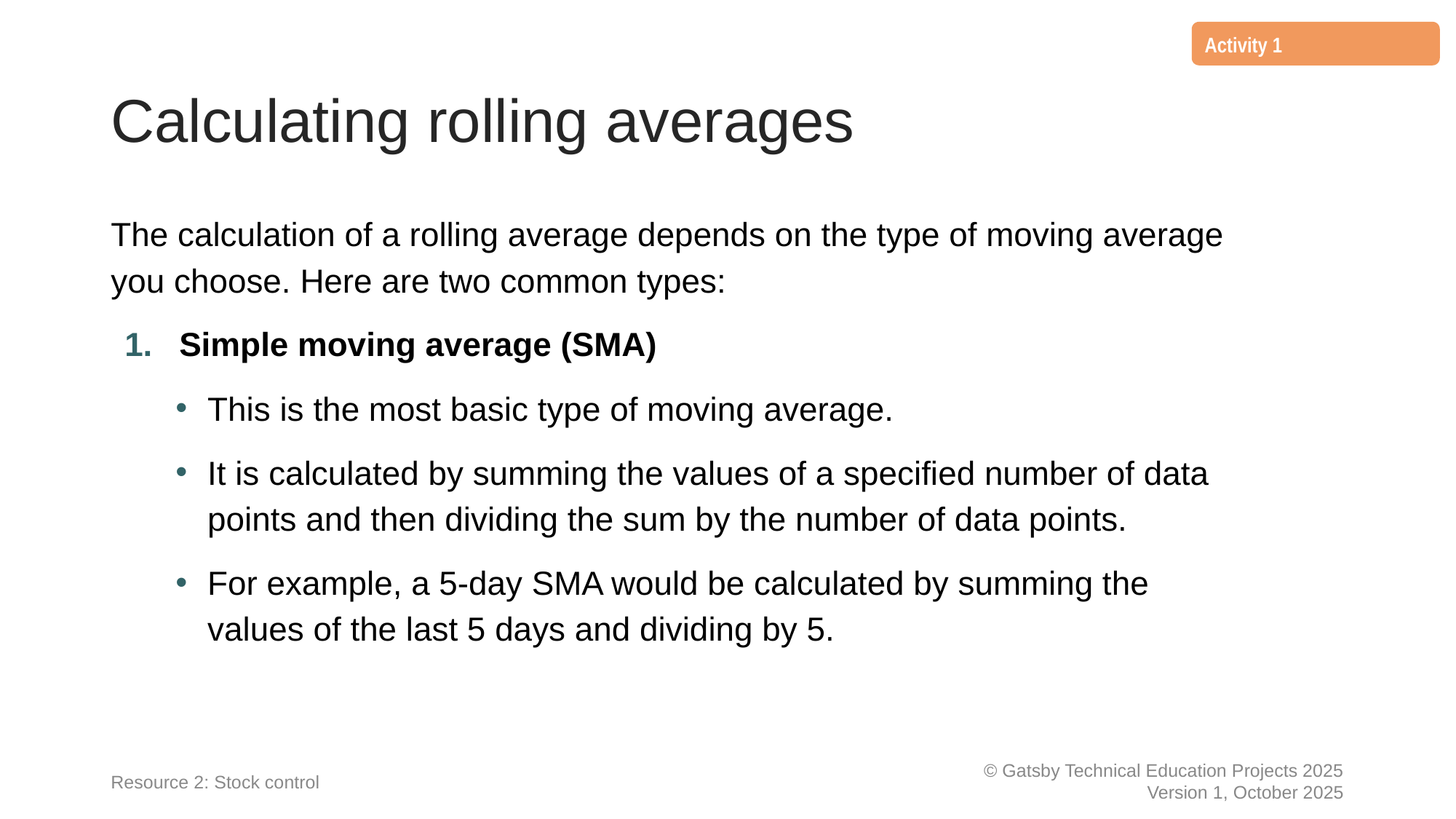

Activity 1
# Calculating rolling averages
The calculation of a rolling average depends on the type of moving average you choose. Here are two common types:
Simple moving average (SMA)
This is the most basic type of moving average.
It is calculated by summing the values of a specified number of data points and then dividing the sum by the number of data points.
For example, a 5-day SMA would be calculated by summing the values of the last 5 days and dividing by 5.

Resource 2: Stock control